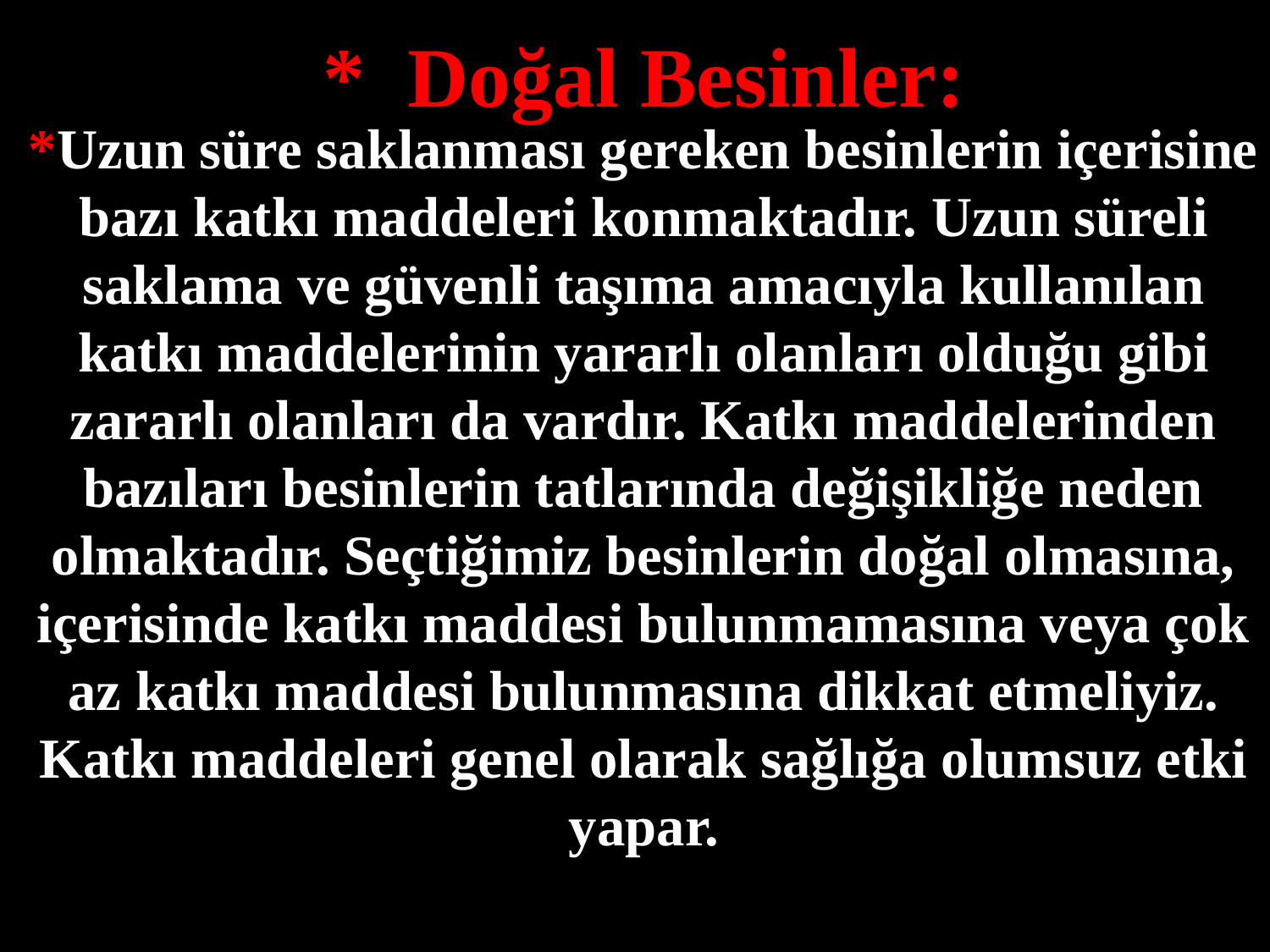

*  Doğal Besinler:
*Uzun süre saklanması gereken besinlerin içerisine bazı katkı maddeleri konmaktadır. Uzun süreli saklama ve güvenli taşıma amacıyla kullanılan katkı maddelerinin yararlı olanları olduğu gibi zararlı olanları da vardır. Katkı maddelerinden bazıları besinlerin tatlarında değişikliğe neden olmaktadır. Seçtiğimiz besinlerin doğal olmasına, içerisinde katkı maddesi bulunmamasına veya çok az katkı maddesi bulunmasına dikkat etmeliyiz. Katkı maddeleri genel olarak sağlığa olumsuz etki yapar.
#